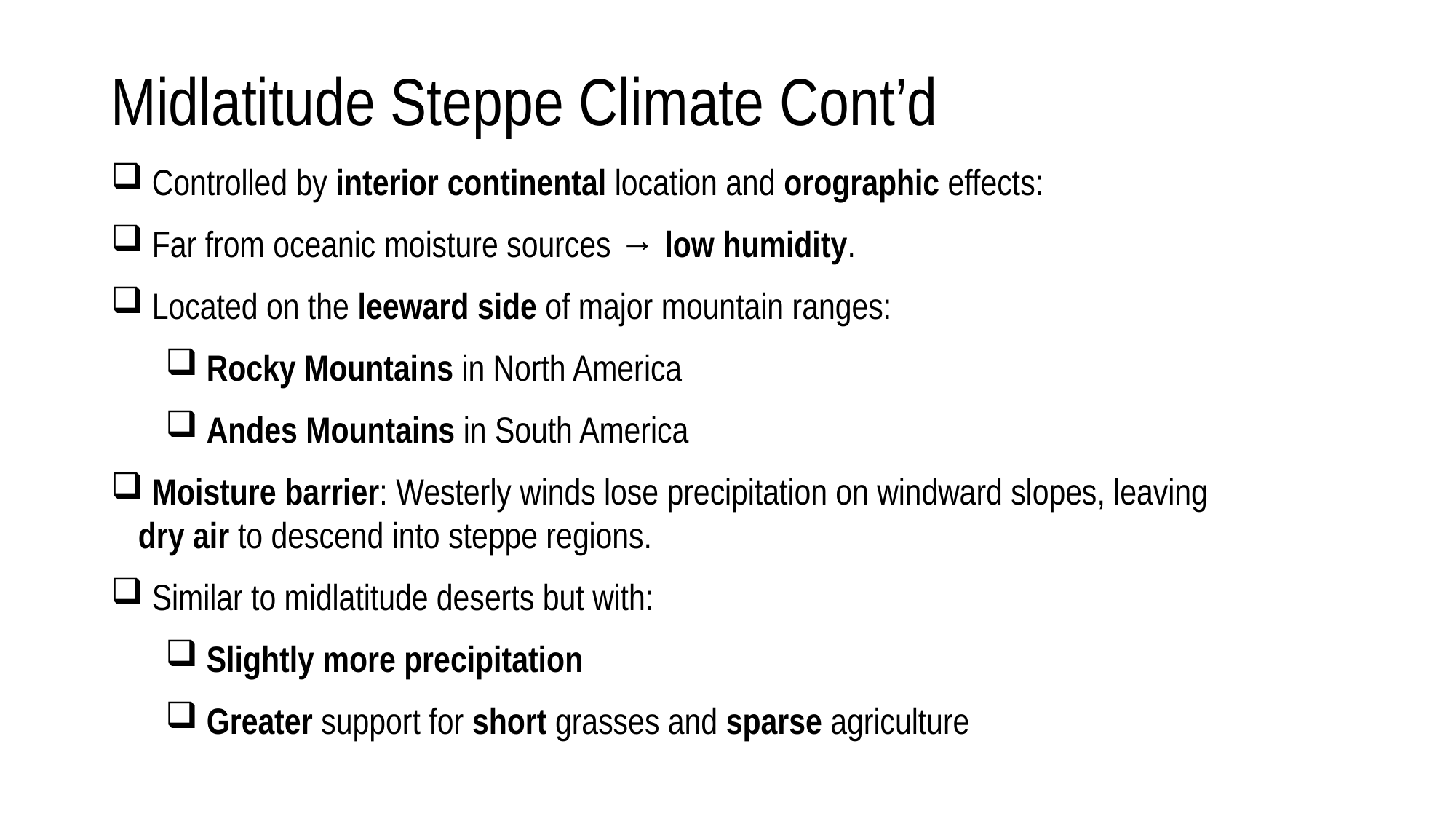

# Midlatitude Steppe Climate Cont’d
 Controlled by interior continental location and orographic effects:
 Far from oceanic moisture sources → low humidity.
 Located on the leeward side of major mountain ranges:
 Rocky Mountains in North America
 Andes Mountains in South America
 Moisture barrier: Westerly winds lose precipitation on windward slopes, leaving dry air to descend into steppe regions.
 Similar to midlatitude deserts but with:
 Slightly more precipitation
 Greater support for short grasses and sparse agriculture